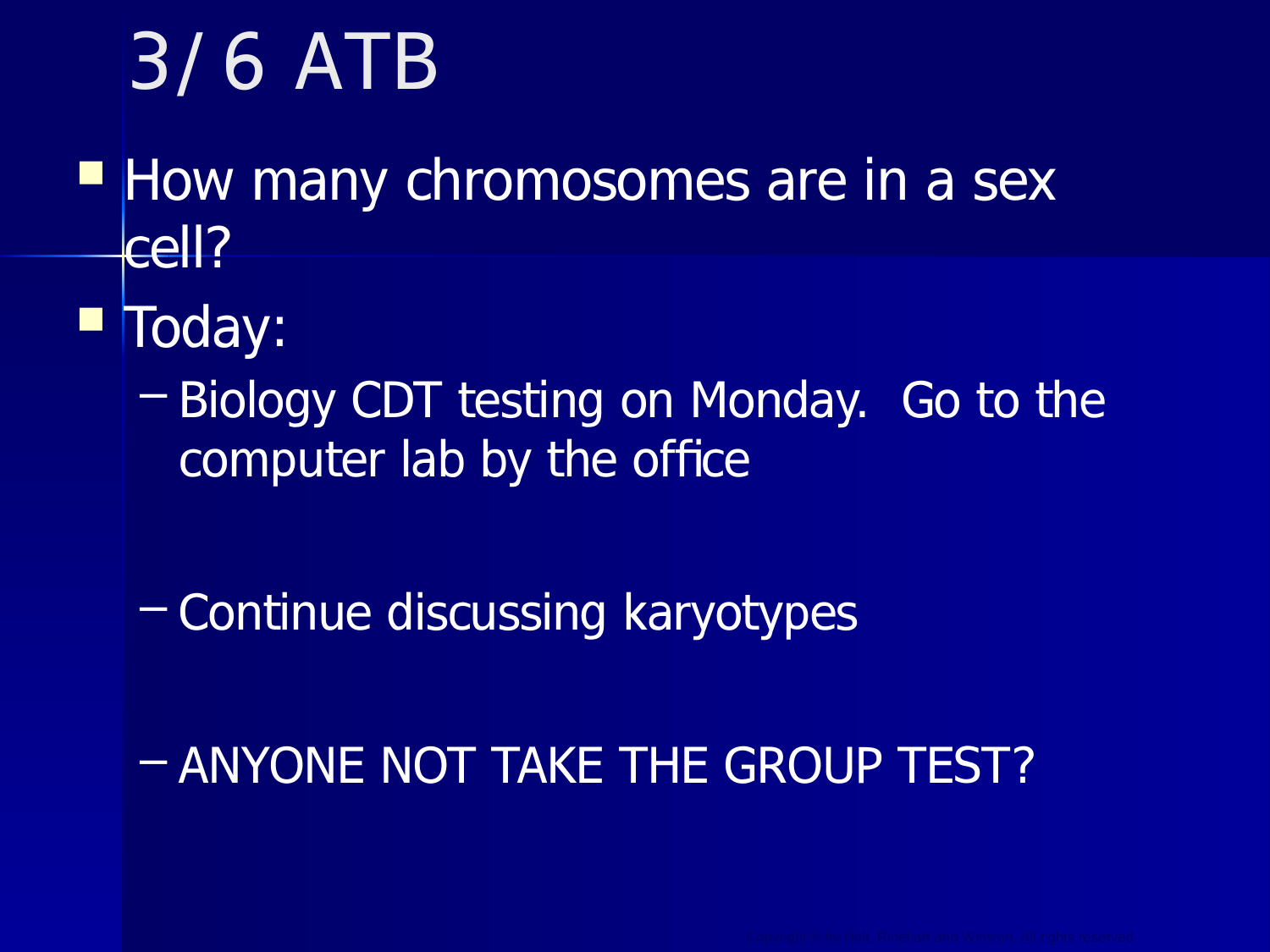

# 3/6 ATB
How many chromosomes are in a sex cell?
Today:
Biology CDT testing on Monday.  Go to the computer lab by the office

Continue discussing karyotypes

ANYONE NOT TAKE THE GROUP TEST?